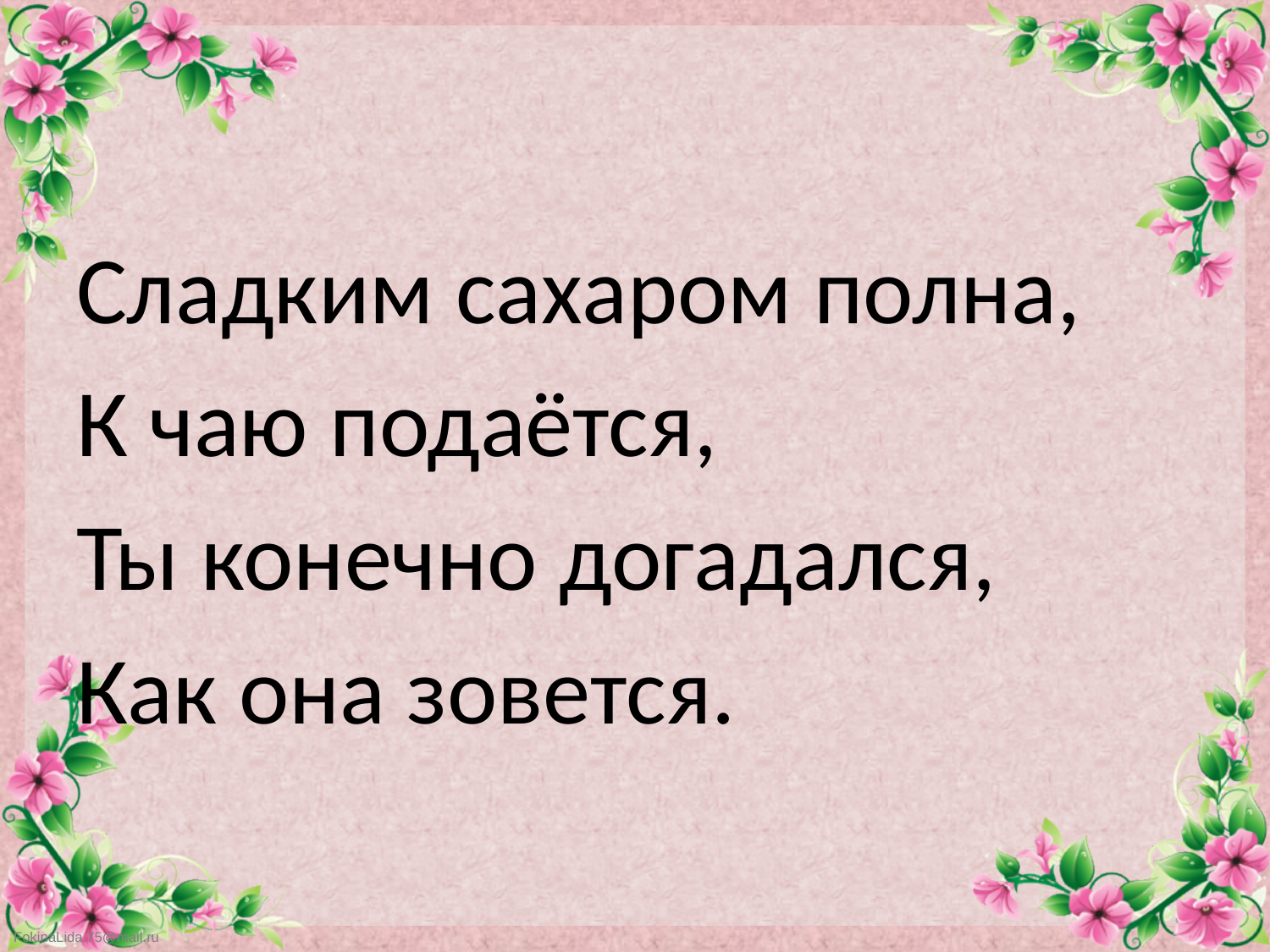

#
Сладким сахаром полна,
К чаю подаётся,
Ты конечно догадался,
Как она зовется.